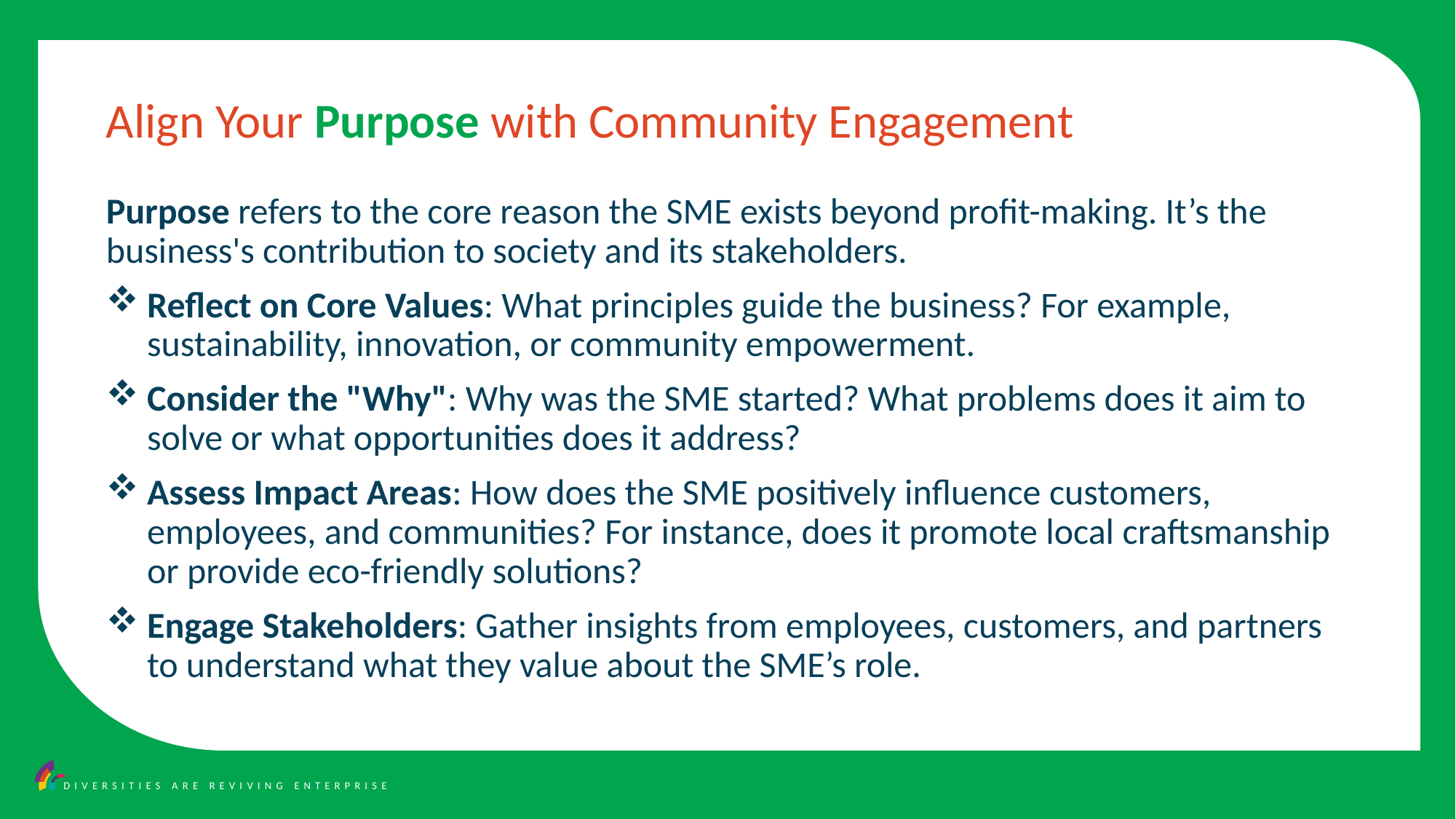

Align Your Purpose with Community Engagement
Purpose refers to the core reason the SME exists beyond profit-making. It’s the business's contribution to society and its stakeholders.
Reflect on Core Values: What principles guide the business? For example, sustainability, innovation, or community empowerment.
Consider the "Why": Why was the SME started? What problems does it aim to solve or what opportunities does it address?
Assess Impact Areas: How does the SME positively influence customers, employees, and communities? For instance, does it promote local craftsmanship or provide eco-friendly solutions?
Engage Stakeholders: Gather insights from employees, customers, and partners to understand what they value about the SME’s role.